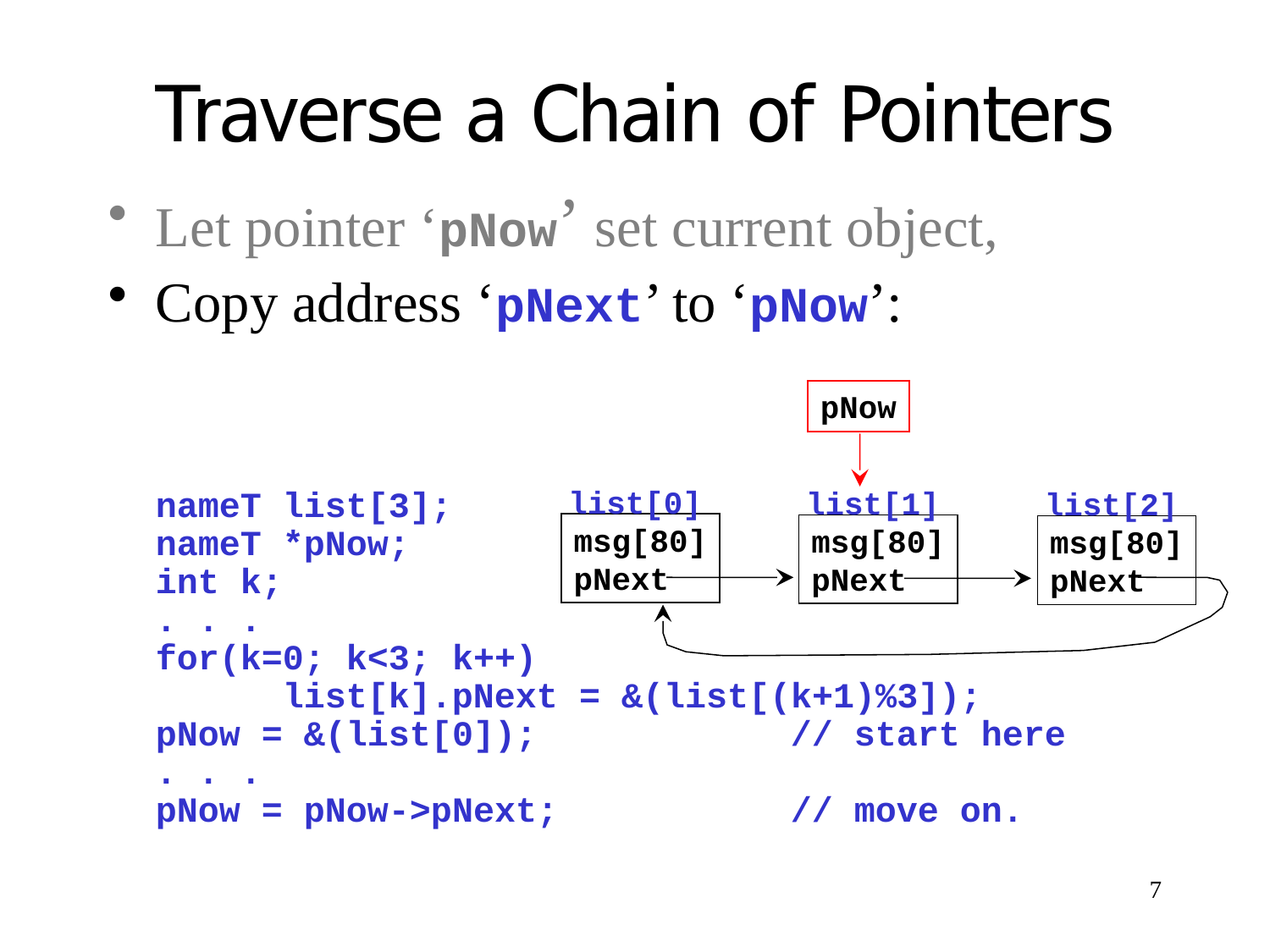

# Traverse a Chain of Pointers
Let pointer ‘pNow’ set current object,
Copy address ‘pNext’ to ‘pNow’:
nameT list[3];
nameT *pNow;
int k;
. . .
for(k=0; k<3; k++)
	list[k].pNext = &(list[(k+1)%3]);
pNow = &(list[0]);		// start here
. . .
pNow = pNow->pNext;		// move on.
pNow = pNow->pNext;		// move on.
pNow = pNow->pNext;		// move on.
pNow

list[0]
list[1]
list[2]
msg[80]
pNext
msg[80]
pNext
msg[80]
pNext

7